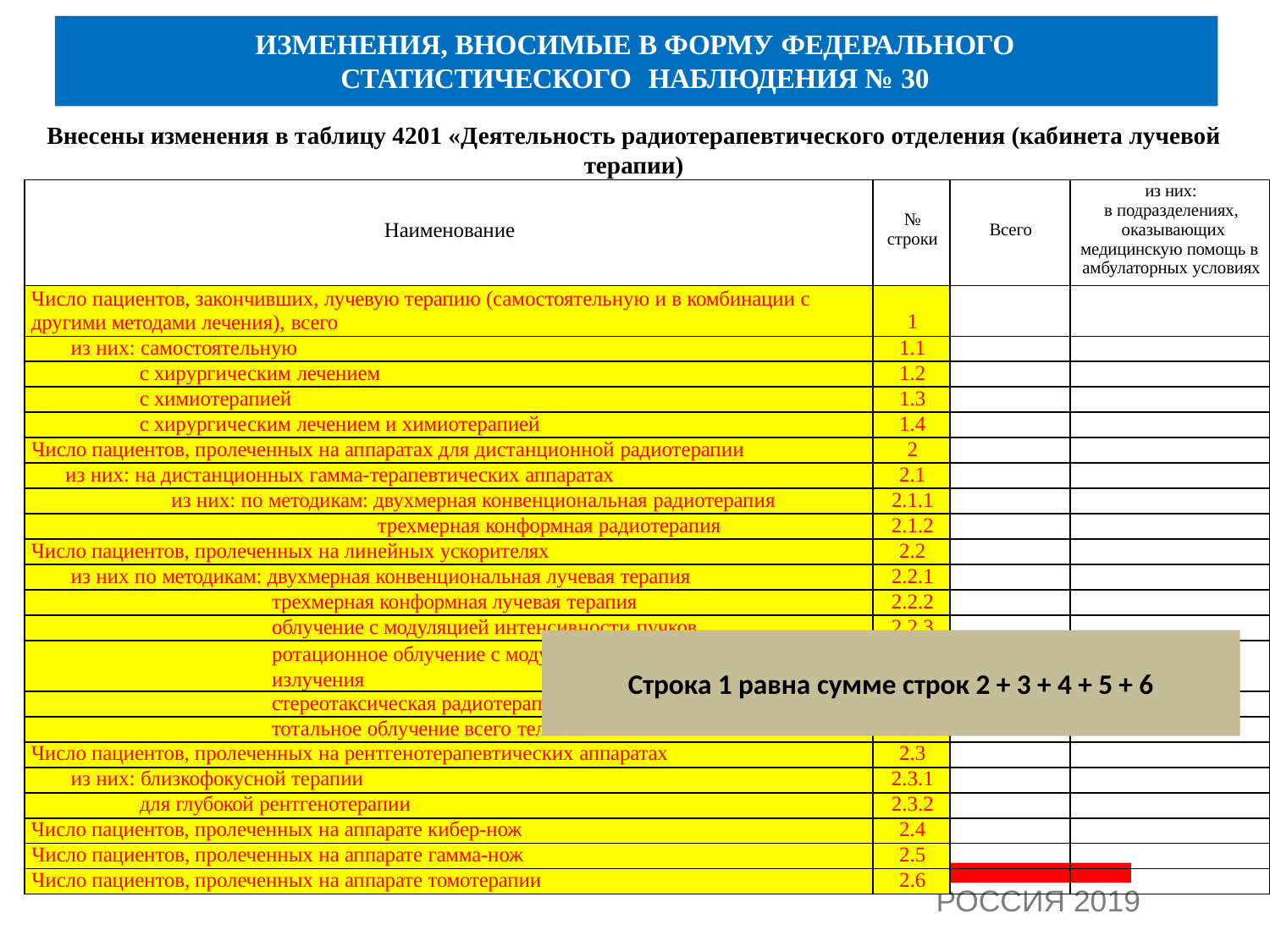

ИЗМЕНЕНИЯ, ВНОСИМЫЕ В ФОРМУ ФЕДЕРАЛЬНОГО
СТАТИСТИЧЕСКОГО	НАБЛЮДЕНИЯ № 30
Внесены изменения в таблицу 4201 «Деятельность радиотерапевтического отделения (кабинета лучевой терапии)
| Наименование | № строки | Всего | из них: в подразделениях, оказывающих медицинскую помощь в амбулаторных условиях |
| --- | --- | --- | --- |
| Число пациентов, закончивших, лучевую терапию (самостоятельную и в комбинации с другими методами лечения), всего | 1 |  |  |
| из них: самостоятельную | 1.1 |  |  |
| с хирургическим лечением | 1.2 |  |  |
| с химиотерапией | 1.3 |  |  |
| с хирургическим лечением и химиотерапией | 1.4 |  |  |
| Число пациентов, пролеченных на аппаратах для дистанционной радиотерапии | 2 |  |  |
| из них: на дистанционных гамма-терапевтических аппаратах | 2.1 |  |  |
| из них: по методикам: двухмерная конвенциональная радиотерапия | 2.1.1 |  |  |
| трехмерная конформная радиотерапия | 2.1.2 |  |  |
| Число пациентов, пролеченных на линейных ускорителях | 2.2 |  |  |
| из них по методикам: двухмерная конвенциональная лучевая терапия | 2.2.1 |  |  |
| трехмерная конформная лучевая терапия | 2.2.2 |  |  |
| облучение с модуляцией интенсивности пучков | 2.2.3 |  |  |
| ротационное облучение с модуляцией интенсивности пучка излучения | 2.2.4 |  |  |
| стереотаксическая радиотерапия, включая радиохирургию | 2.2.5 |  |  |
| тотальное облучение всего тела/кожи | 2.2.6 |  |  |
| Число пациентов, пролеченных на рентгенотерапевтических аппаратах | 2.3 |  |  |
| из них: близкофокусной терапии | 2.3.1 |  |  |
| для глубокой рентгенотерапии | 2.3.2 |  |  |
| Число пациентов, пролеченных на аппарате кибер-нож | 2.4 |  |  |
| Число пациентов, пролеченных на аппарате гамма-нож | 2.5 |  |  |
| Число пациентов, пролеченных на аппарате томотерапии | 2.6 |  |  |
Строка 1 равна сумме строк 2 + 3 + 4 + 5 + 6

РОССИЯ 2019